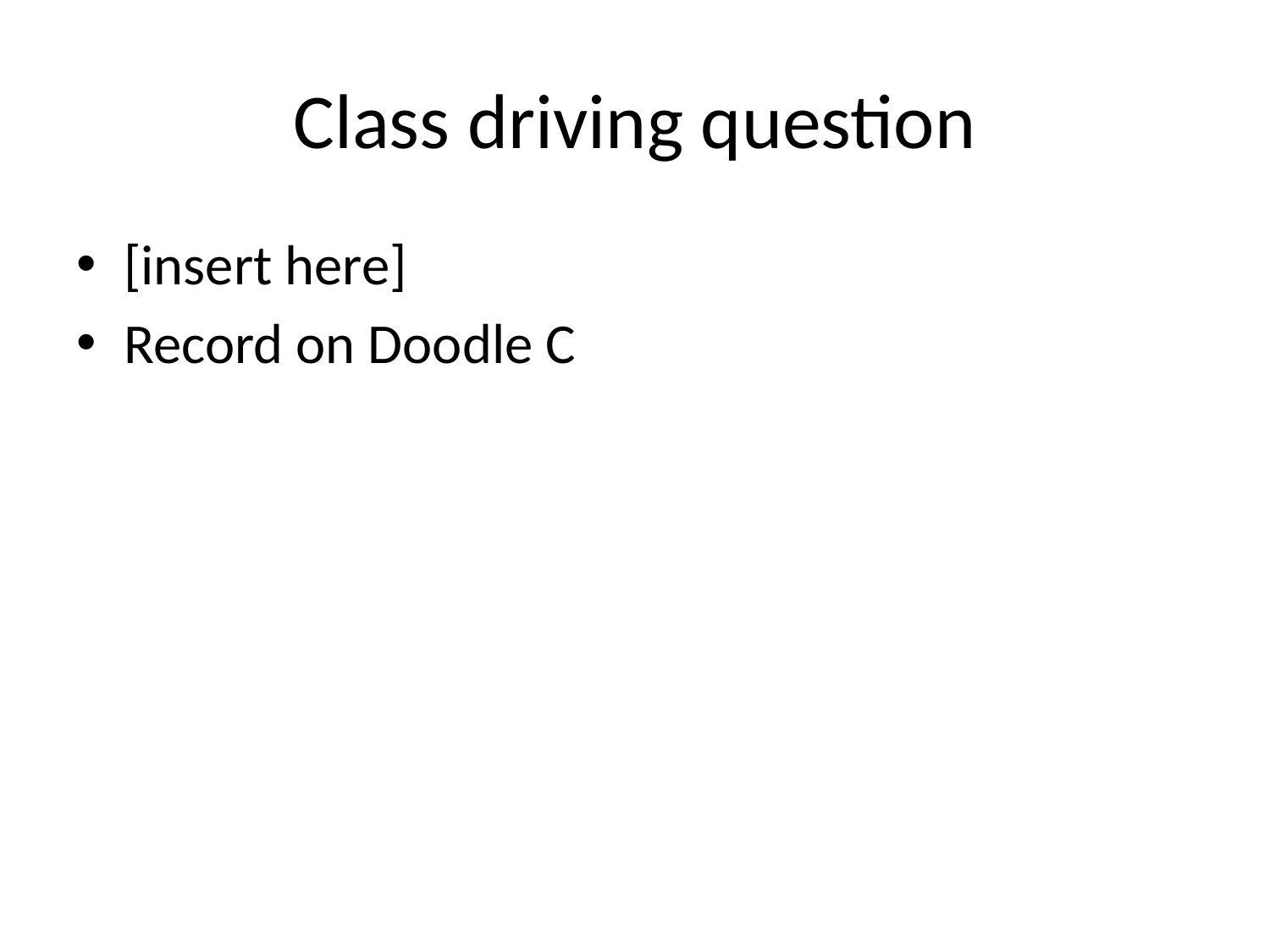

# Class driving question
[insert here]
Record on Doodle C